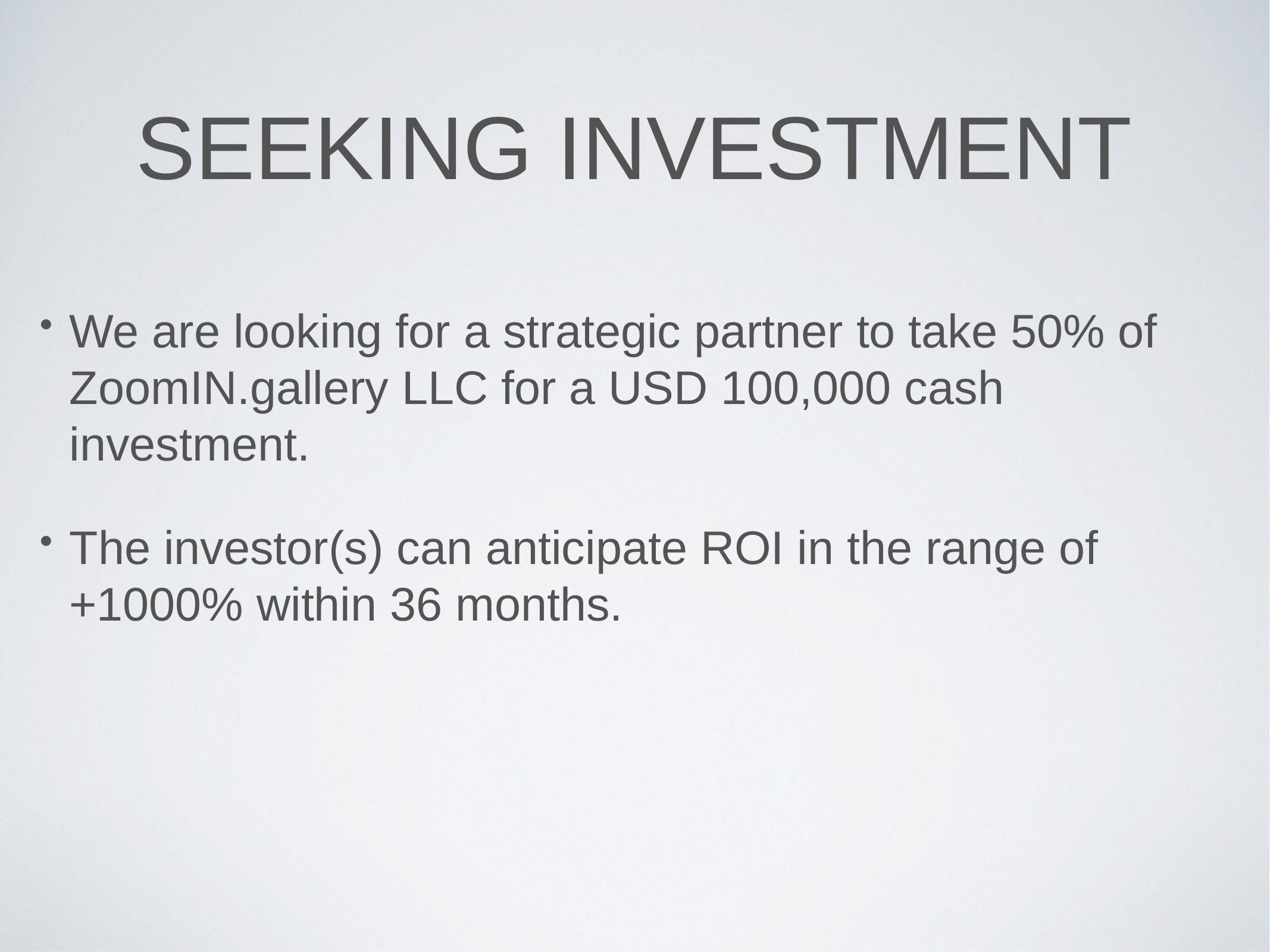

# Seeking investment
We are looking for a strategic partner to take 50% of ZoomIN.gallery LLC for a USD 100,000 cash investment.
The investor(s) can anticipate ROI in the range of +1000% within 36 months.